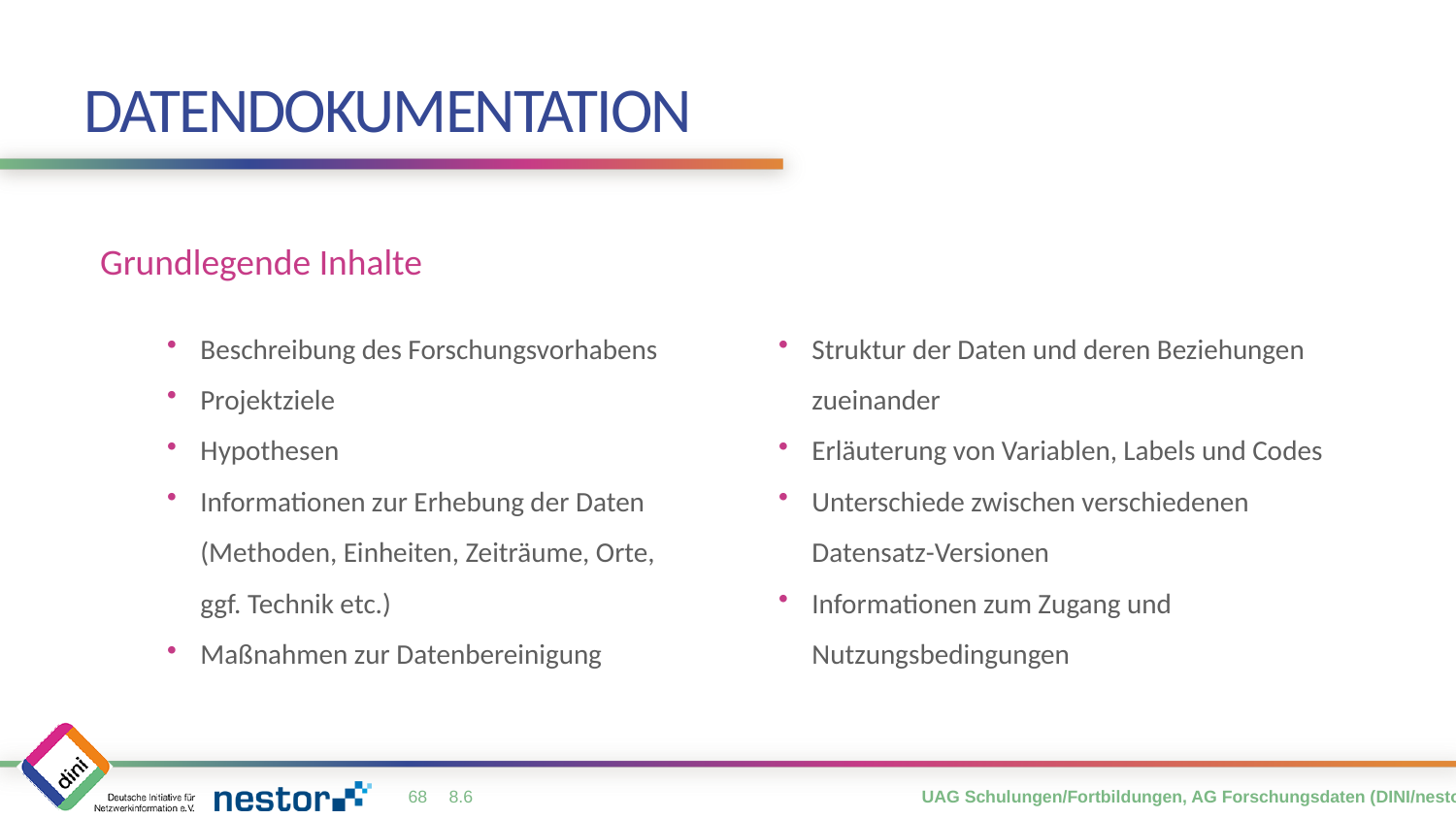

# Datendokumentation
Grundlegende Inhalte
Beschreibung des Forschungsvorhabens
Projektziele
Hypothesen
Informationen zur Erhebung der Daten (Methoden, Einheiten, Zeiträume, Orte,
ggf. Technik etc.)
Maßnahmen zur Datenbereinigung

Struktur der Daten und deren Beziehungen zueinander
Erläuterung von Variablen, Labels und Codes
Unterschiede zwischen verschiedenen
Datensatz-Versionen
Informationen zum Zugang und Nutzungsbedingungen
68
8.6